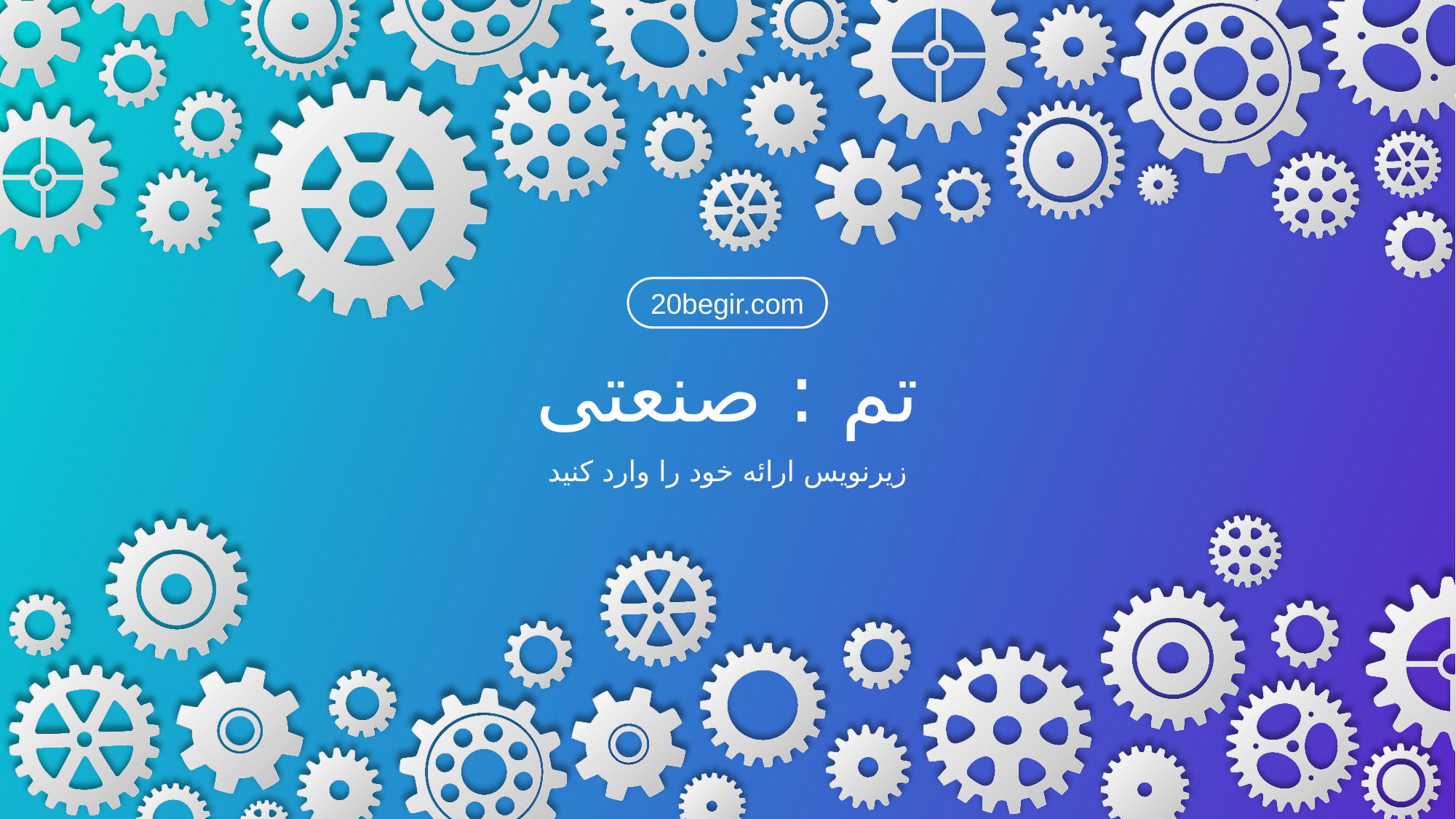

تم : صنعتی
زیرنویس ارائه خود را وارد کنید
20begir.com